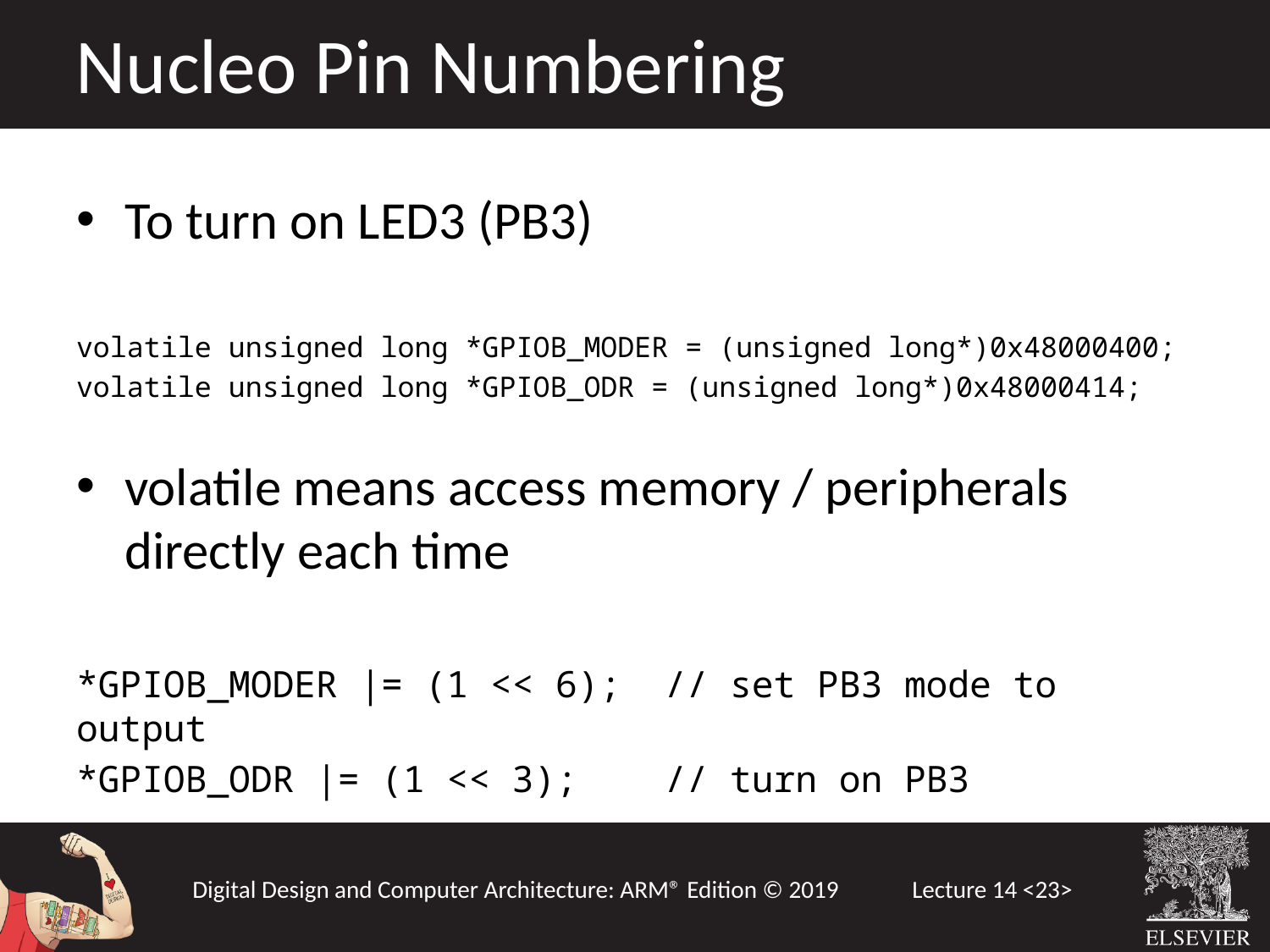

Nucleo Pin Numbering
To turn on LED3 (PB3)

volatile unsigned long *GPIOB_MODER = (unsigned long*)0x48000400;
volatile unsigned long *GPIOB_ODR = (unsigned long*)0x48000414;

volatile means access memory / peripherals directly each time

*GPIOB_MODER |= (1 << 6);  // set PB3 mode to output
*GPIOB_ODR |= (1 << 3);    // turn on PB3